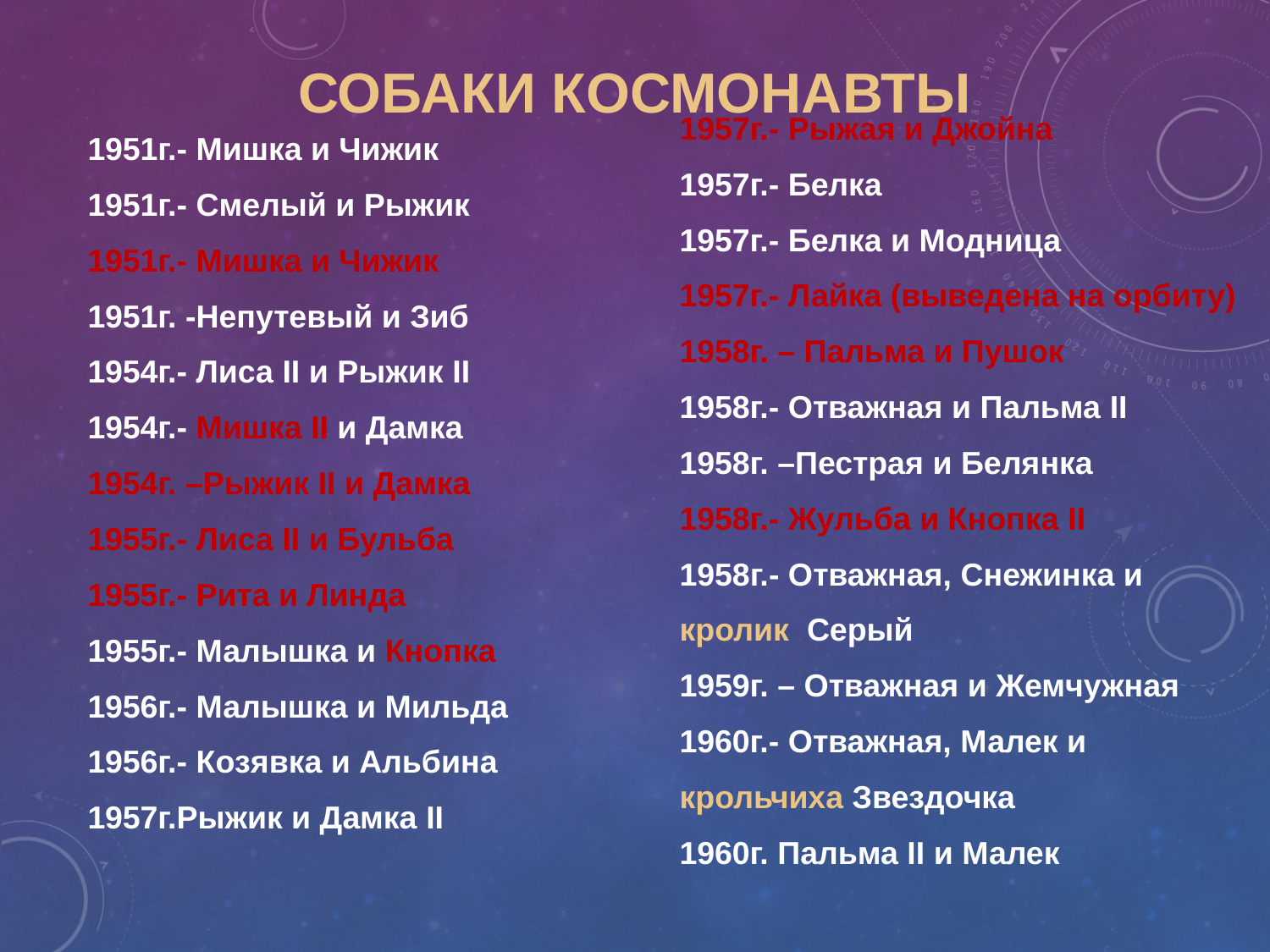

# собаки космонавты
1957г.- Рыжая и Джойна
1957г.- Белка
1957г.- Белка и Модница
1957г.- Лайка (выведена на орбиту)
1958г. – Пальма и Пушок
1958г.- Отважная и Пальма II
1958г. –Пестрая и Белянка
1958г.- Жульба и Кнопка II
1958г.- Отважная, Снежинка и
кролик  Серый
1959г. – Отважная и Жемчужная
1960г.- Отважная, Малек и
крольчиха Звездочка
1960г. Пальма II и Малек
1951г.- Мишка и Чижик
1951г.- Смелый и Рыжик
1951г.- Мишка и Чижик
1951г. -Непутевый и Зиб
1954г.- Лиса II и Рыжик II
1954г.- Мишка II и Дамка
1954г. –Рыжик II и Дамка
1955г.- Лиса II и Бульба
1955г.- Рита и Линда
1955г.- Малышка и Кнопка
1956г.- Малышка и Мильда
1956г.- Козявка и Альбина
1957г.Рыжик и Дамка II